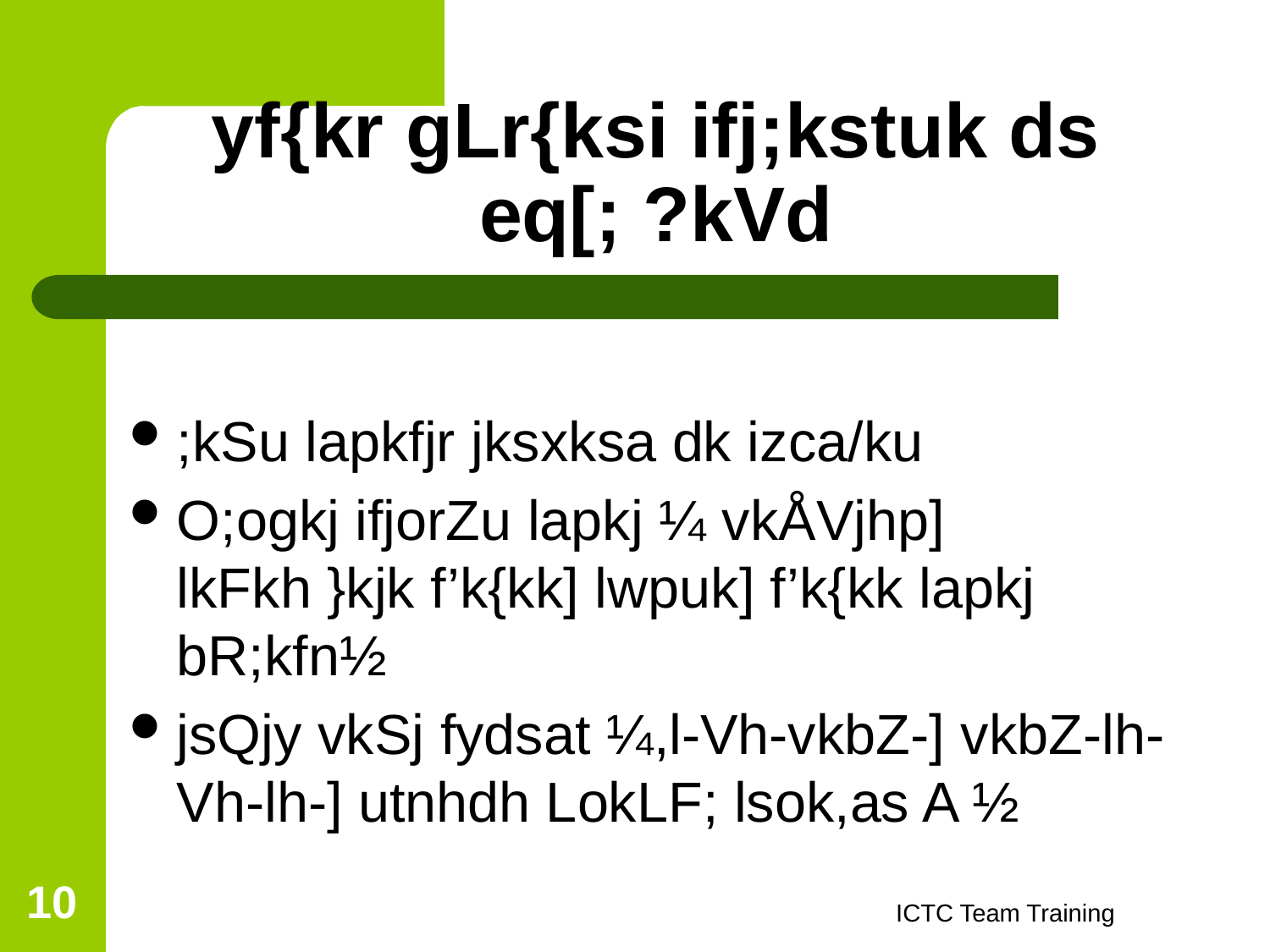

# yf{kr gLr{ksi ifj;kstuk ds eq[; ?kVd

;kSu lapkfjr jksxksa dk izca/ku
O;ogkj ifjorZu lapkj ¼ vkÅVjhp] lkFkh }kjk f’k{kk] lwpuk] f’k{kk lapkj bR;kfn½
jsQjy vkSj fydsat ¼,l-Vh-vkbZ-] vkbZ-lh-Vh-lh-] utnhdh LokLF; lsok,as A ½
10
ICTC Team Training